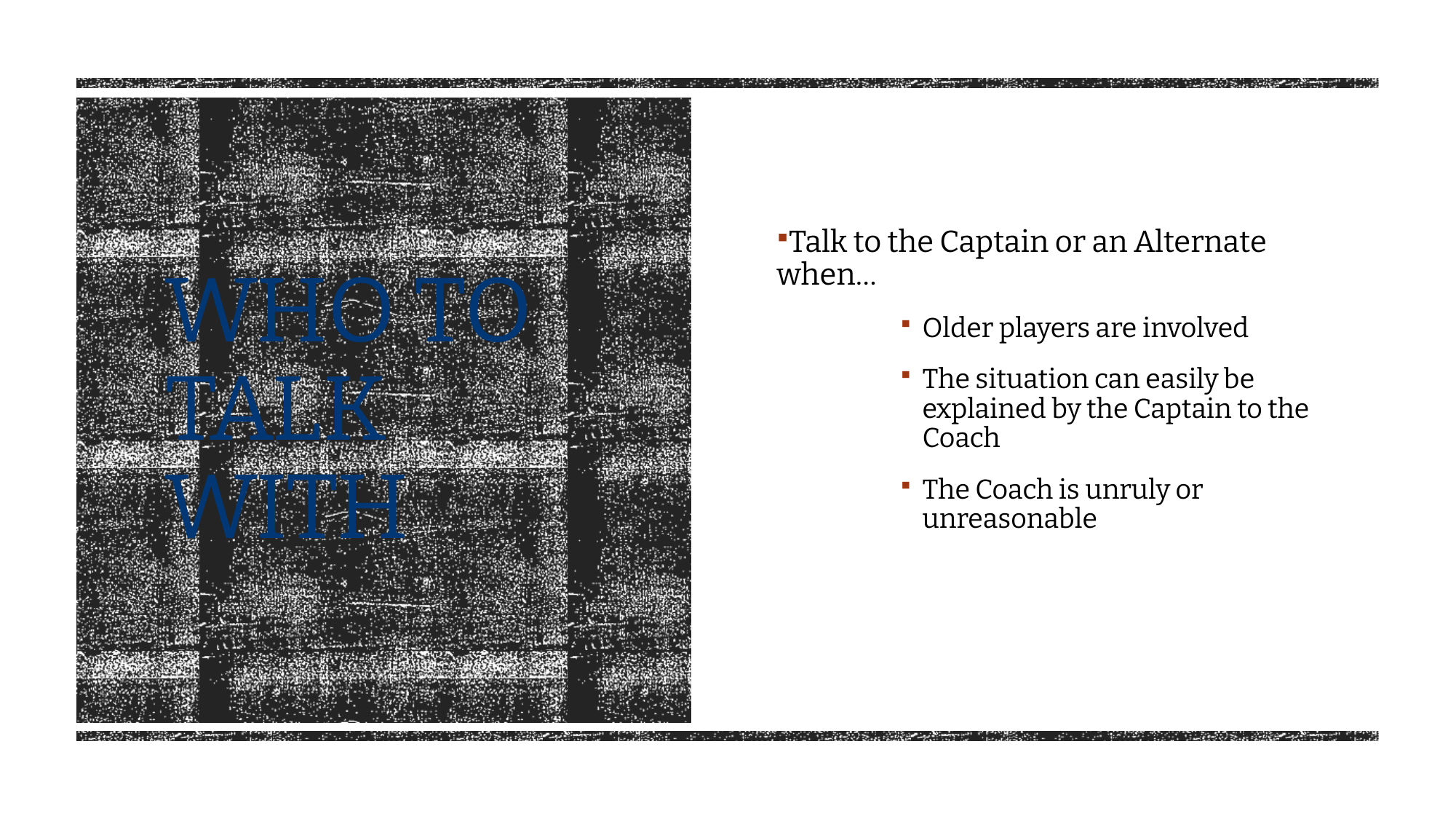

Talk to the Captain or an Alternate when…
Older players are involved
The situation can easily be explained by the Captain to the Coach
The Coach is unruly or unreasonable

# WHO TO TALK WITH